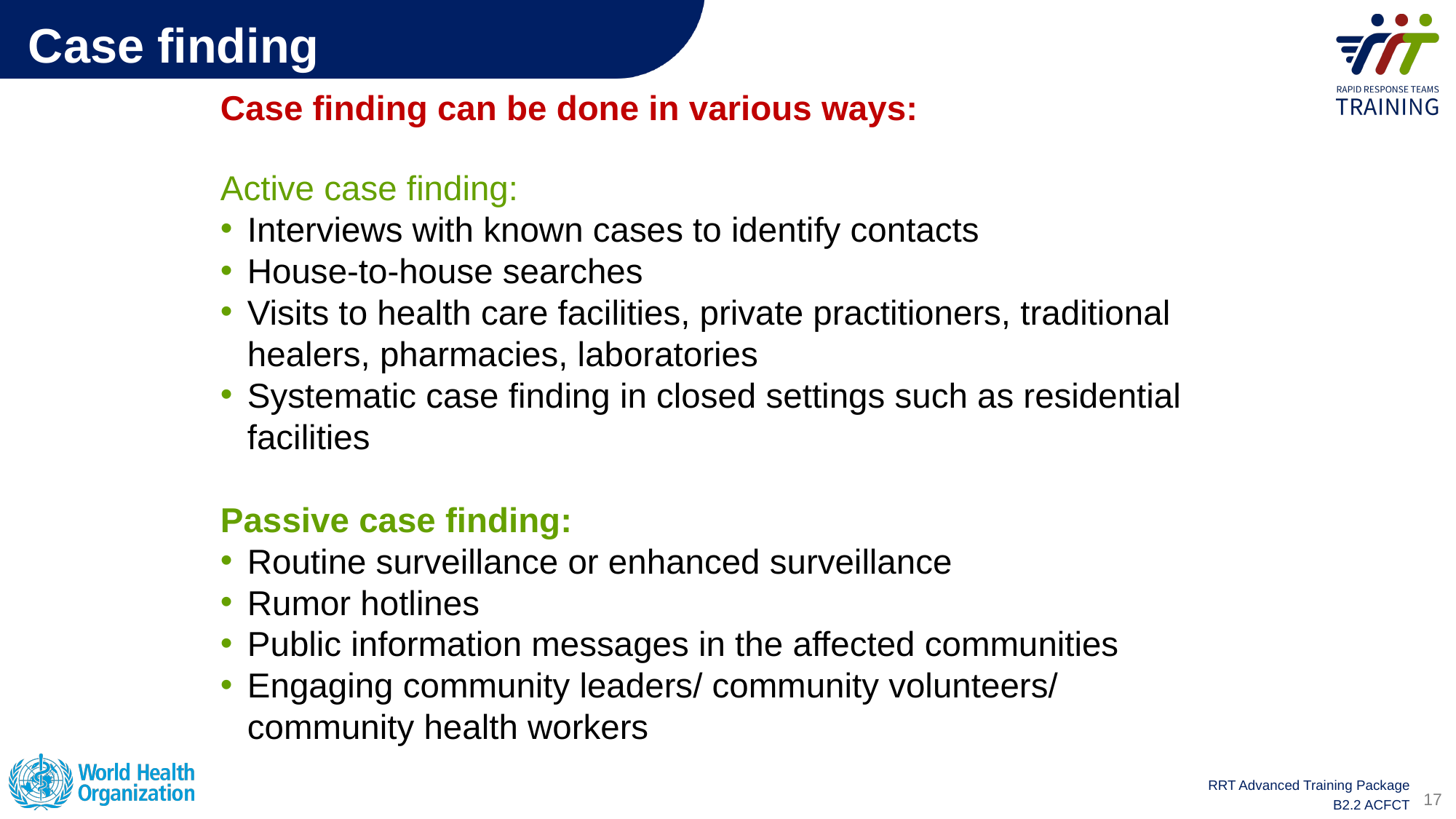

Case finding
Case finding can be done in various ways:

Active case finding:
Interviews with known cases to identify contacts
House-to-house searches
Visits to health care facilities, private practitioners, traditional healers, pharmacies, laboratories
Systematic case finding in closed settings such as residential facilities

Passive case finding:
Routine surveillance or enhanced surveillance
Rumor hotlines
Public information messages in the affected communities
Engaging community leaders/ community volunteers/ community health workers